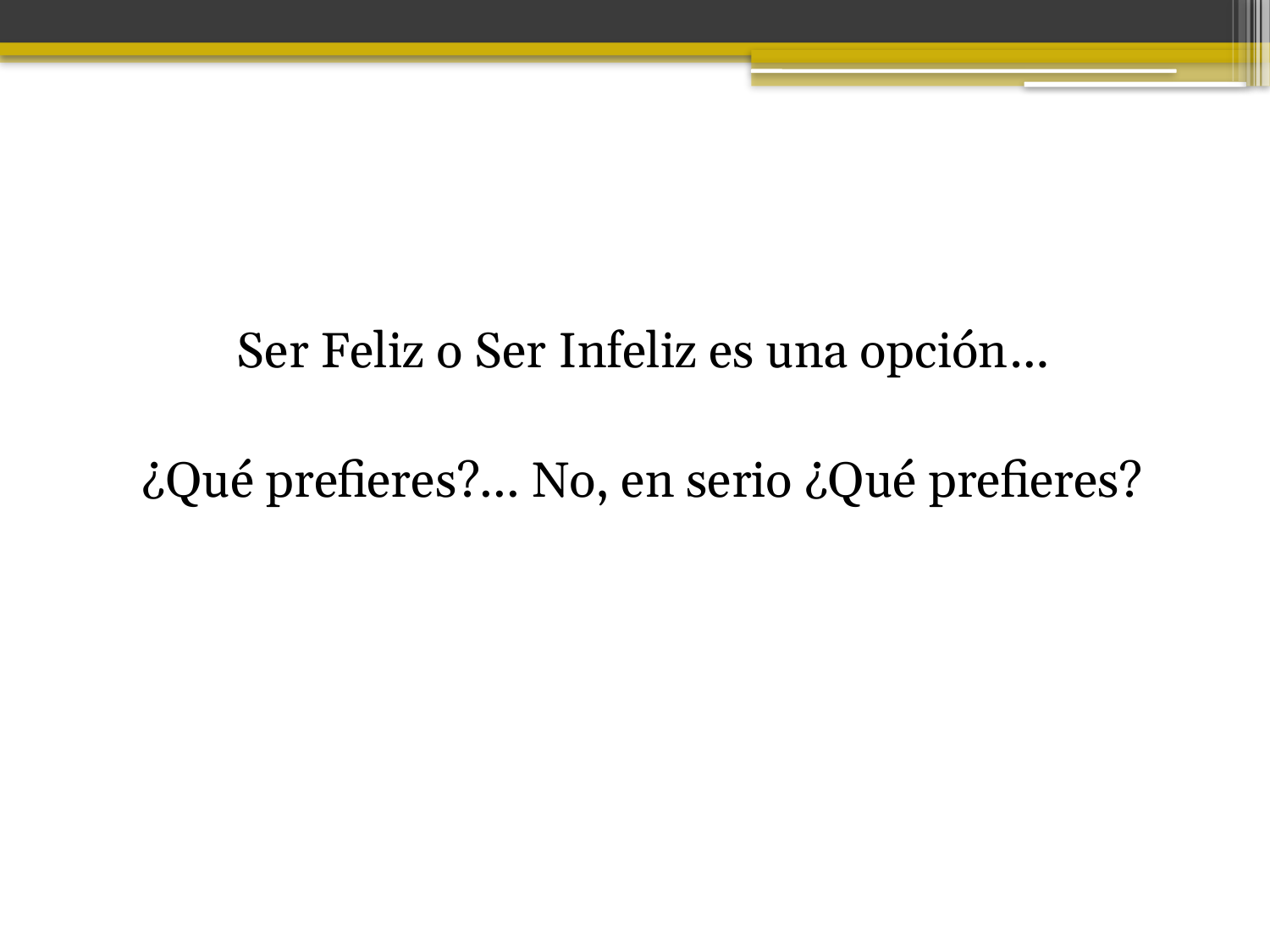

#
Ser Feliz o Ser Infeliz es una opción…

¿Qué prefieres?... No, en serio ¿Qué prefieres?